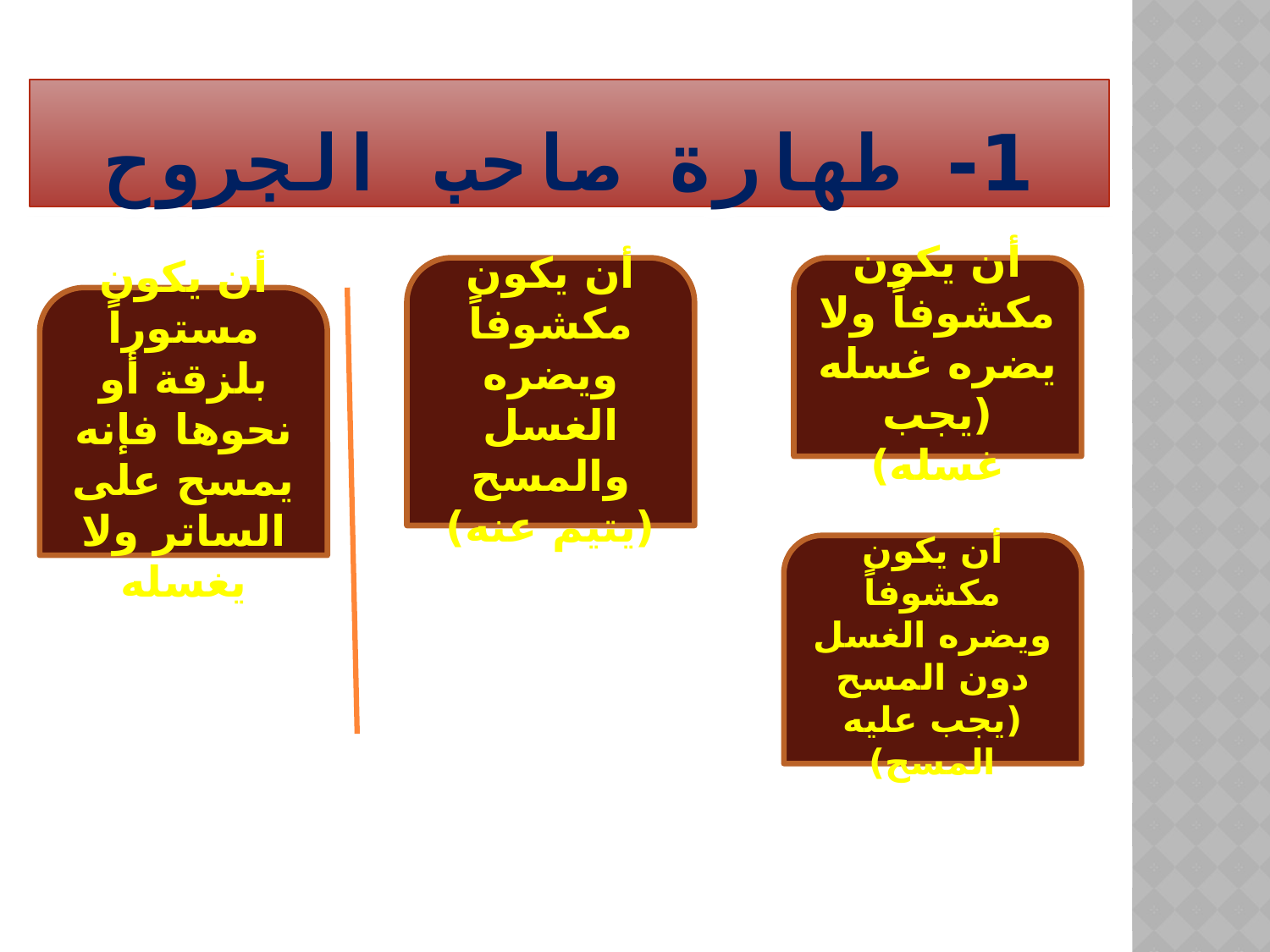

# 1- طهارة صاحب الجروح
أن يكون مكشوفاً ويضره الغسل والمسح (يتيم عنه)
أن يكون مكشوفاً ولا يضره غسله (يجب غسله)
أن يكون مستوراً بلزقة أو نحوها فإنه يمسح على الساتر ولا يغسله
أن يكون مكشوفاً ويضره الغسل دون المسح (يجب عليه المسح)